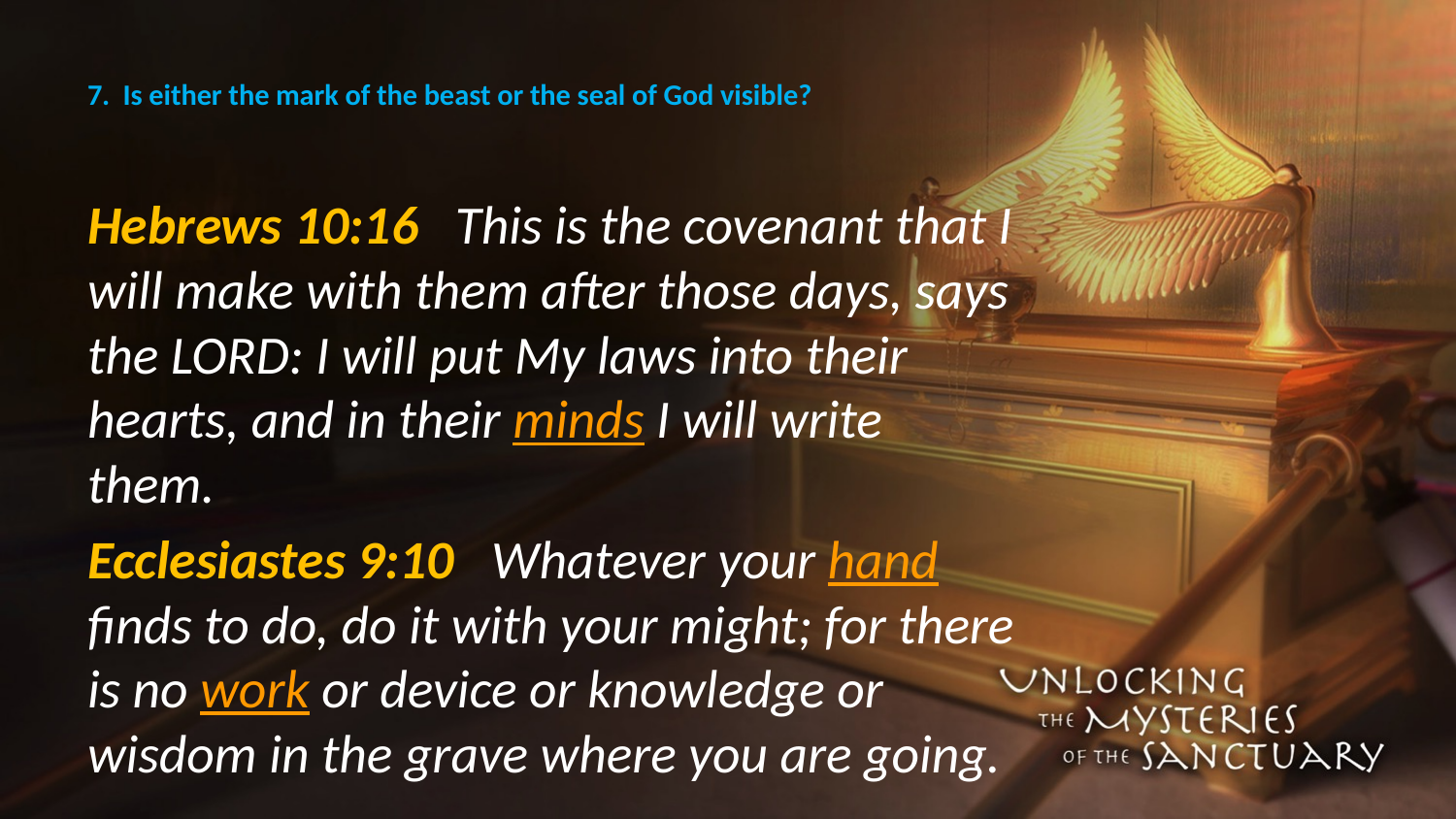

# 7.  Is either the mark of the beast or the seal of God visible?

Hebrews 10:16   This is the covenant that I will make with them after those days, says the LORD: I will put My laws into their hearts, and in their minds I will write them.
Ecclesiastes 9:10   Whatever your hand finds to do, do it with your might; for there is no work or device or knowledge or wisdom in the grave where you are going.